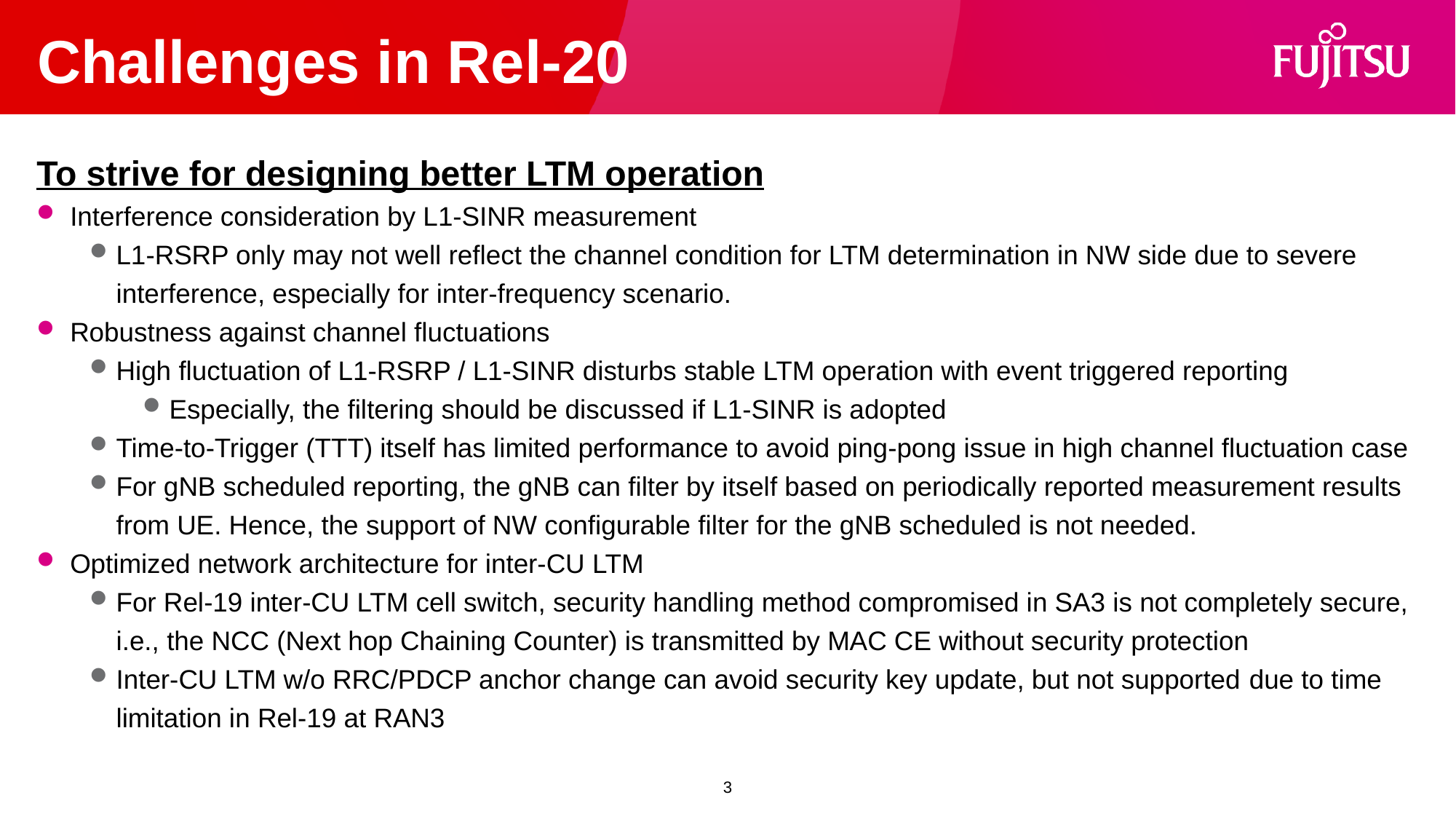

# Challenges in Rel-20
To strive for designing better LTM operation
Interference consideration by L1-SINR measurement
L1-RSRP only may not well reflect the channel condition for LTM determination in NW side due to severe interference, especially for inter-frequency scenario.
Robustness against channel fluctuations
High fluctuation of L1-RSRP / L1-SINR disturbs stable LTM operation with event triggered reporting
Especially, the filtering should be discussed if L1-SINR is adopted
Time-to-Trigger (TTT) itself has limited performance to avoid ping-pong issue in high channel fluctuation case
For gNB scheduled reporting, the gNB can filter by itself based on periodically reported measurement results from UE. Hence, the support of NW configurable filter for the gNB scheduled is not needed.
Optimized network architecture for inter-CU LTM
For Rel-19 inter-CU LTM cell switch, security handling method compromised in SA3 is not completely secure, i.e., the NCC (Next hop Chaining Counter) is transmitted by MAC CE without security protection
Inter-CU LTM w/o RRC/PDCP anchor change can avoid security key update, but not supported due to time limitation in Rel-19 at RAN3
3